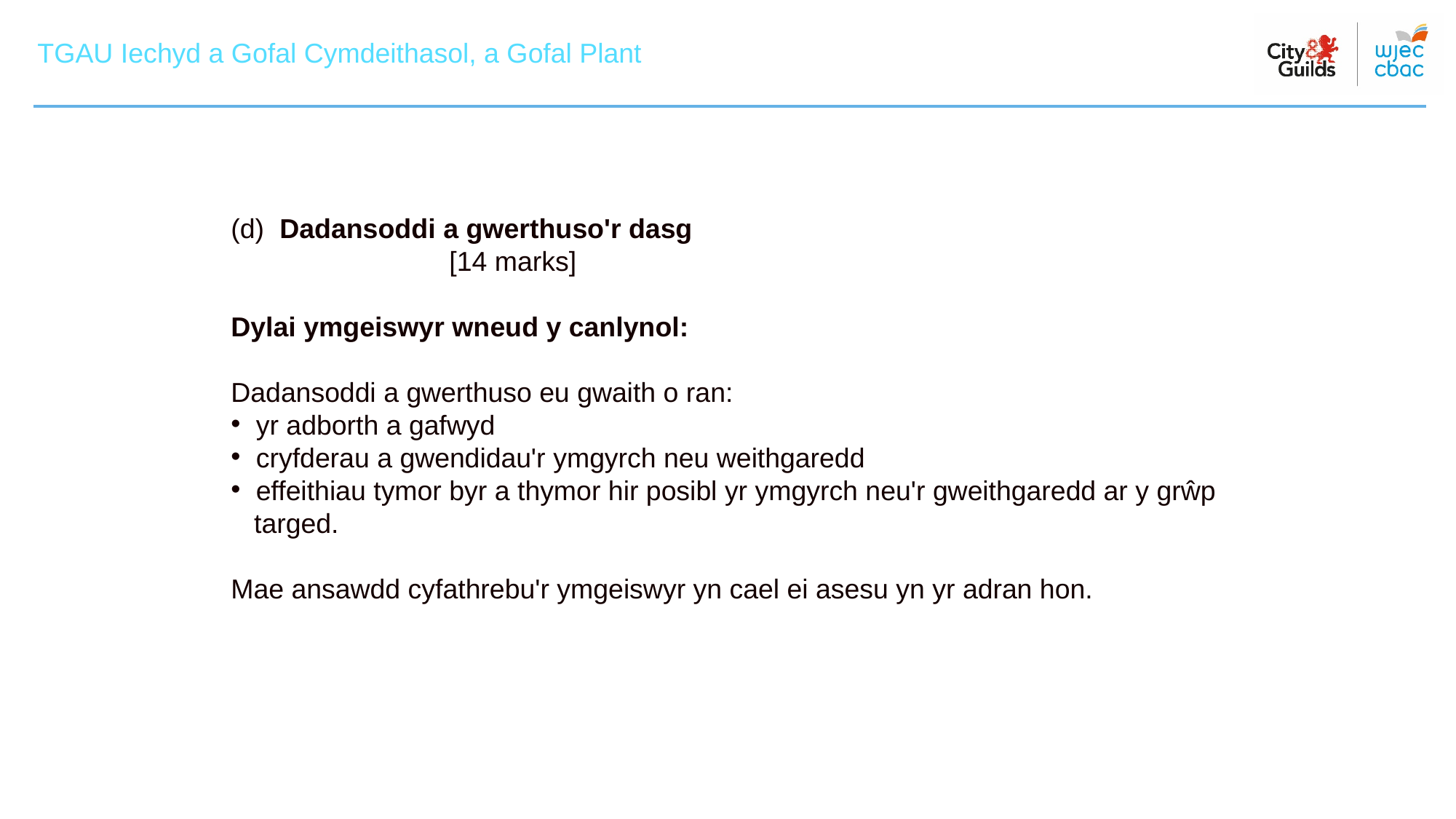

TGAU Iechyd a Gofal Cymdeithasol, a Gofal Plant

TGAU Iechyd a Gofal Cymdeithasol, a Gofal Plant
(d)  Dadansoddi a gwerthuso'r dasg 							[14 marks]

Dylai ymgeiswyr wneud y canlynol:

Dadansoddi a gwerthuso eu gwaith o ran:
  yr adborth a gafwyd
  cryfderau a gwendidau'r ymgyrch neu weithgaredd
  effeithiau tymor byr a thymor hir posibl yr ymgyrch neu'r gweithgaredd ar y grŵp
   targed.

Mae ansawdd cyfathrebu'r ymgeiswyr yn cael ei asesu yn yr adran hon.